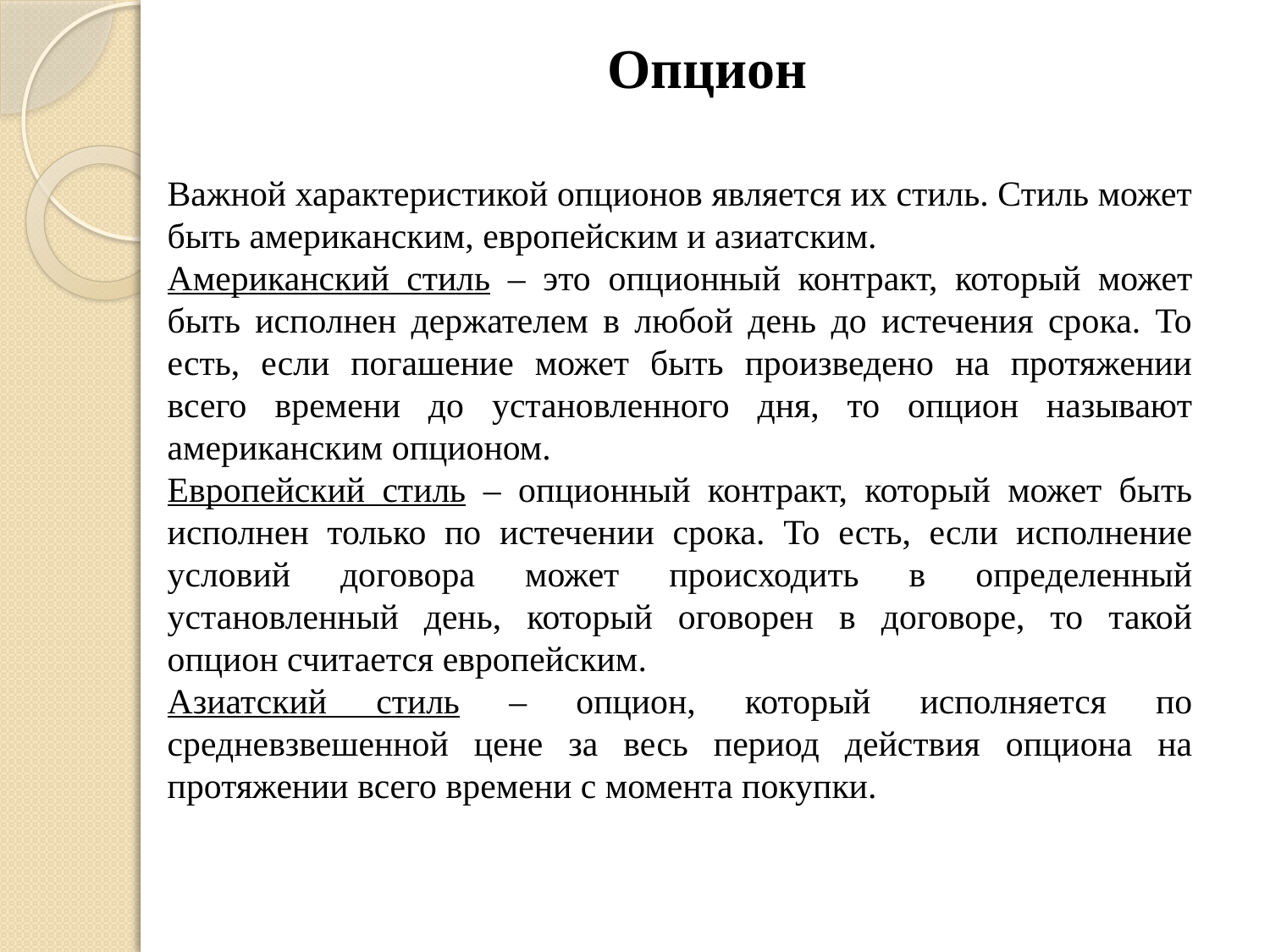

# Опцион

Важной характеристикой опционов является их стиль. Стиль может быть американским, европейским и азиатским.
Американский стиль – это опционный контракт, который может быть исполнен держателем в любой день до истечения срока. То есть, если погашение может быть произведено на протяжении всего времени до установленного дня, то опцион называют американским опционом.
Европейский стиль – опционный контракт, который может быть исполнен только по истечении срока. То есть, если исполнение условий договора может происходить в определенный установленный день, который оговорен в договоре, то такой опцион считается европейским.
Азиатский стиль – опцион, который исполняется по средневзвешенной цене за весь период действия опциона на протяжении всего времени с момента покупки.